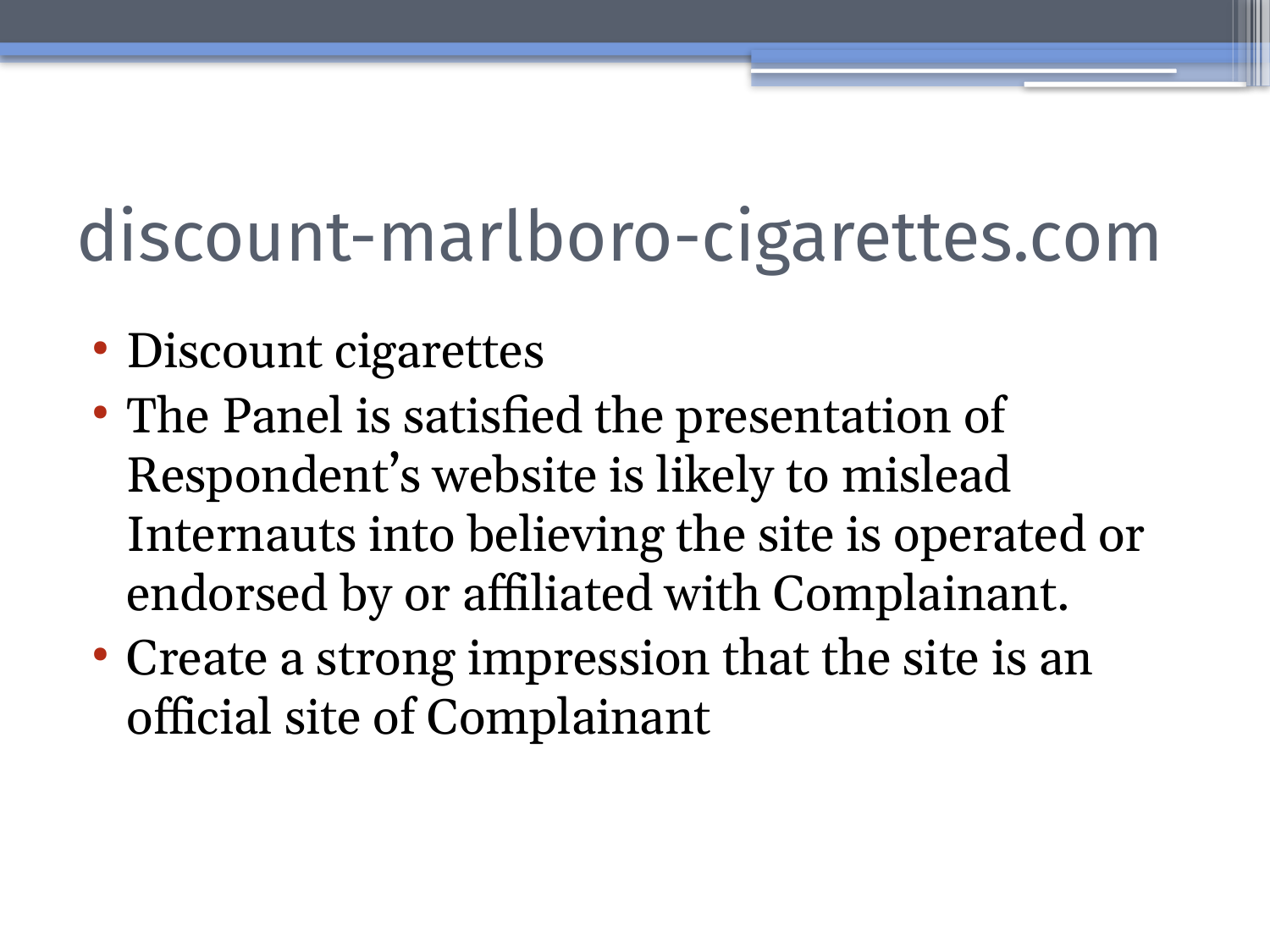

# discount-marlboro-cigarettes.com
Discount cigarettes
The Panel is satisfied the presentation of Respondent’s website is likely to mislead Internauts into believing the site is operated or endorsed by or affiliated with Complainant.
Create a strong impression that the site is an official site of Complainant